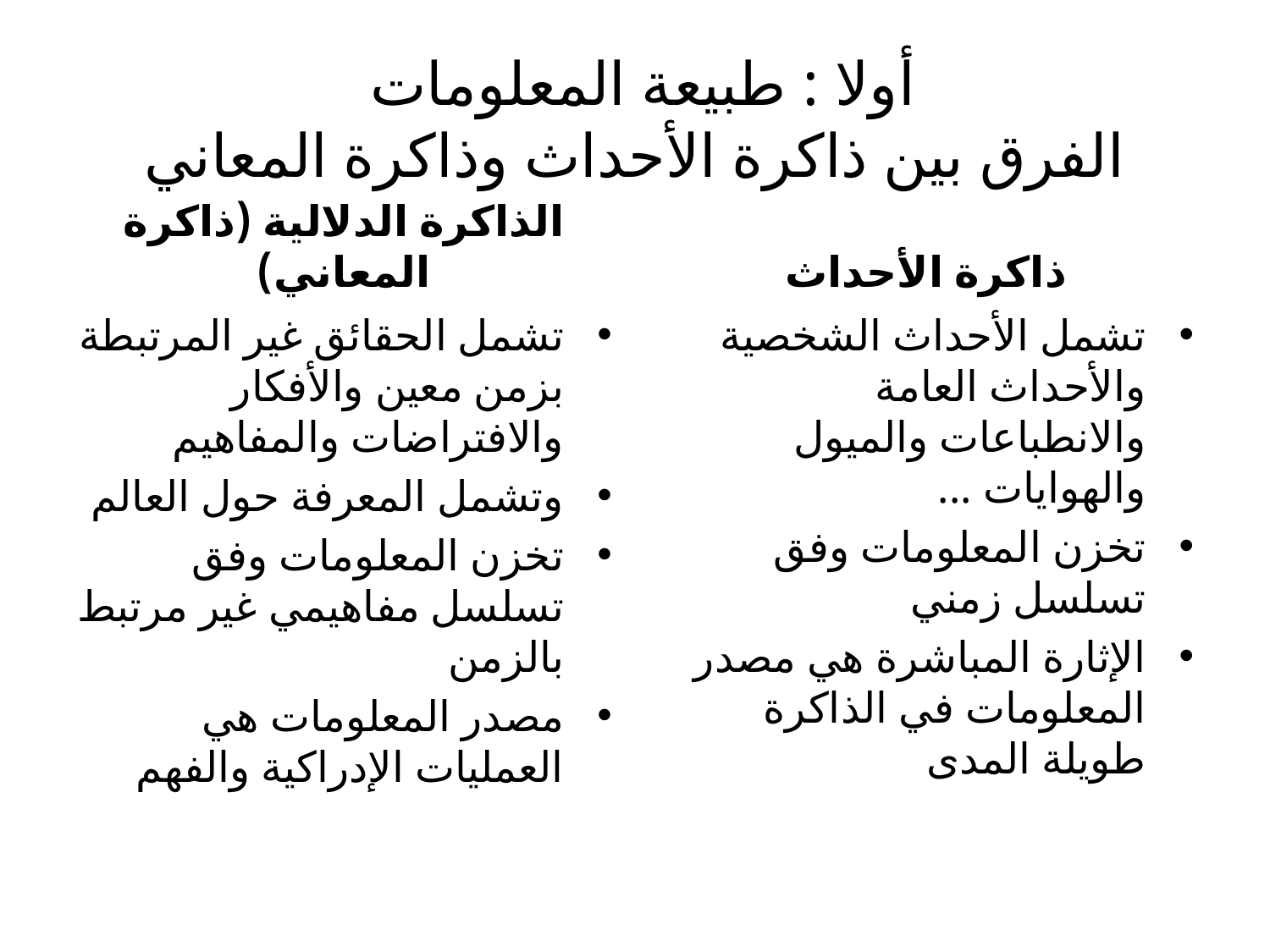

# أولا : طبيعة المعلومات الفرق بين ذاكرة الأحداث وذاكرة المعاني
الذاكرة الدلالية (ذاكرة المعاني)
ذاكرة الأحداث
تشمل الحقائق غير المرتبطة بزمن معين والأفكار والافتراضات والمفاهيم
وتشمل المعرفة حول العالم
تخزن المعلومات وفق تسلسل مفاهيمي غير مرتبط بالزمن
مصدر المعلومات هي العمليات الإدراكية والفهم

تشمل الأحداث الشخصية والأحداث العامة والانطباعات والميول والهوايات ...
تخزن المعلومات وفق تسلسل زمني
الإثارة المباشرة هي مصدر المعلومات في الذاكرة طويلة المدى